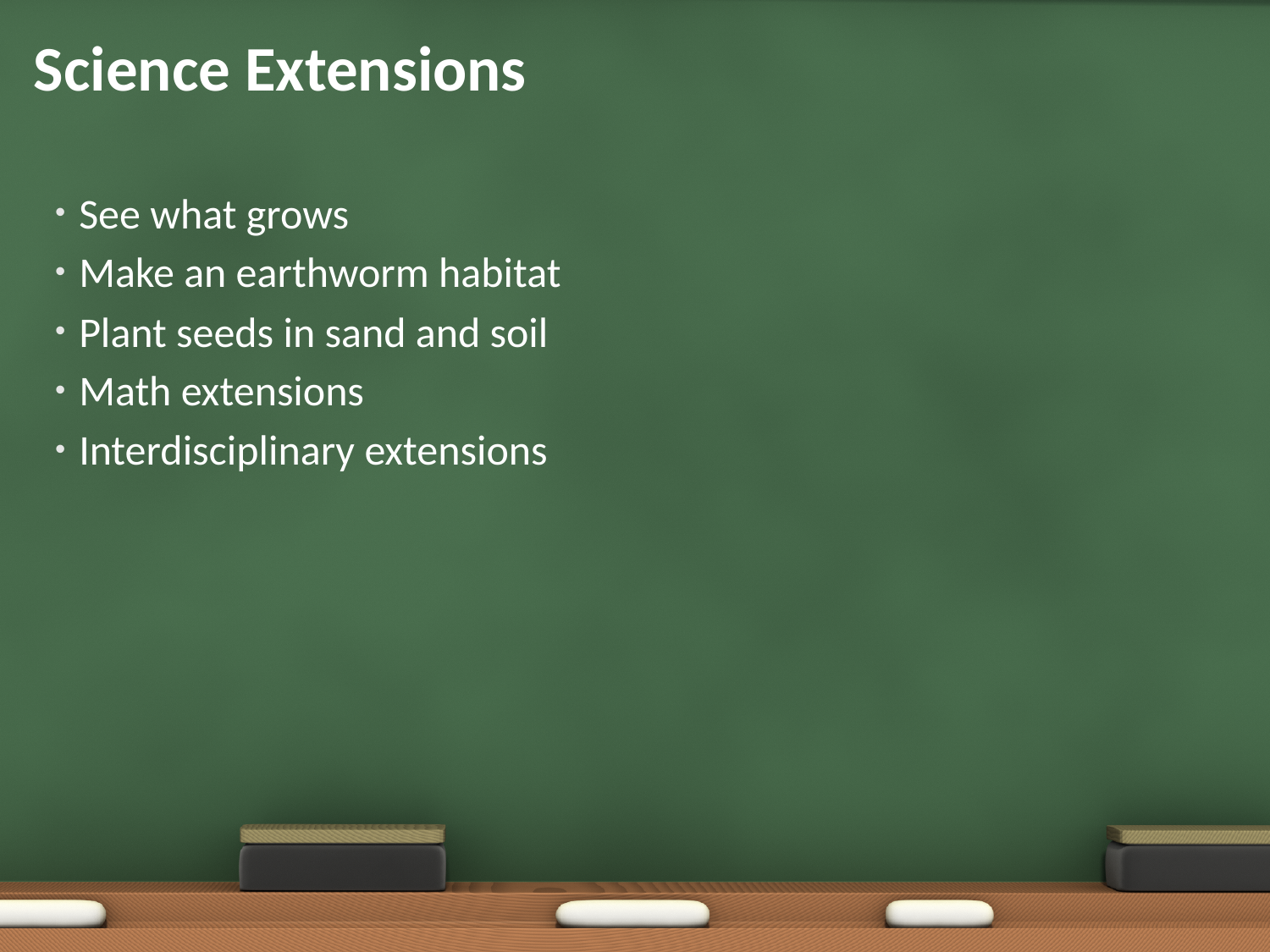

# Science Extensions

See what grows
Make an earthworm habitat
Plant seeds in sand and soil
Math extensions
Interdisciplinary extensions